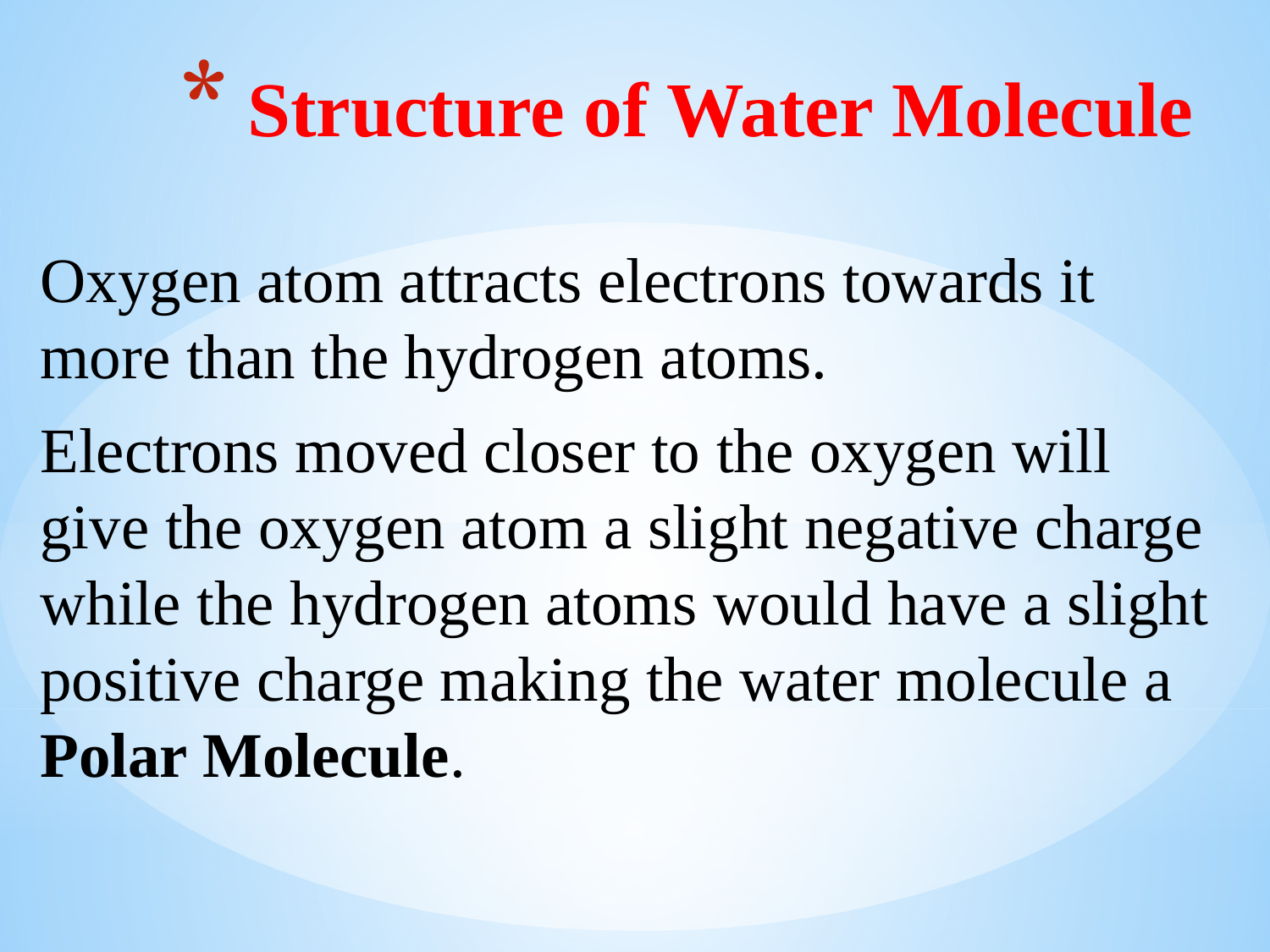

# Structure of Water Molecule
Oxygen atom attracts electrons towards it more than the hydrogen atoms.
Electrons moved closer to the oxygen will give the oxygen atom a slight negative charge while the hydrogen atoms would have a slight positive charge making the water molecule a Polar Molecule.